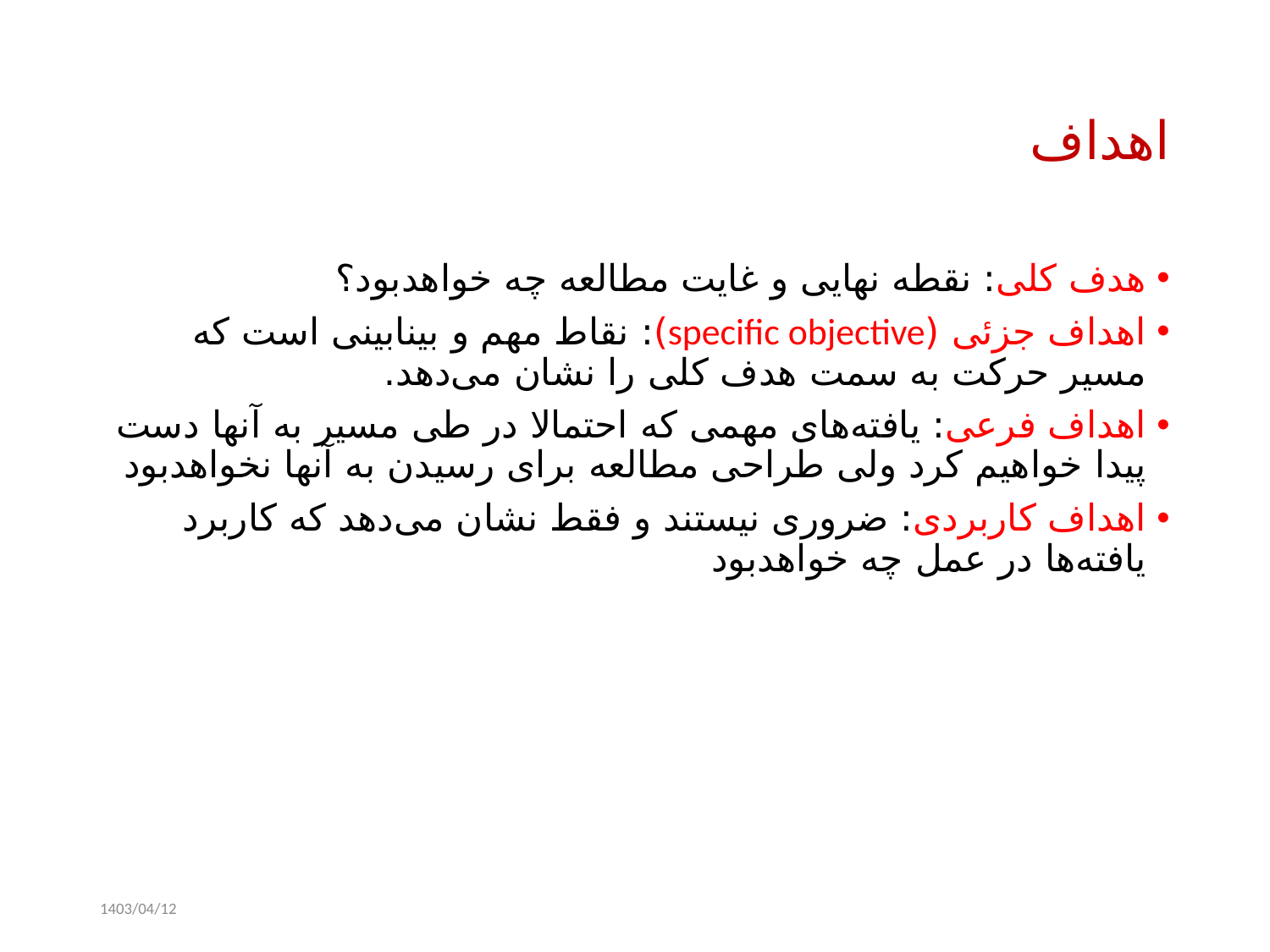

# اهداف
هدف کلی: نقطه نهایی و غایت مطالعه چه خواهدبود؟
اهداف جزئی (specific objective): نقاط مهم و بینابینی است که مسیر حرکت به سمت هدف کلی را نشان می‌دهد.
اهداف فرعی: یافته‌های مهمی که احتمالا در طی مسیر به آنها دست پیدا خواهیم کرد ولی طراحی مطالعه برای رسیدن به آنها نخواهدبود
اهداف کاربردی: ضروری نیستند و فقط نشان می‌دهد که کاربرد یافته‌ها در عمل چه خواهدبود
1403/04/12